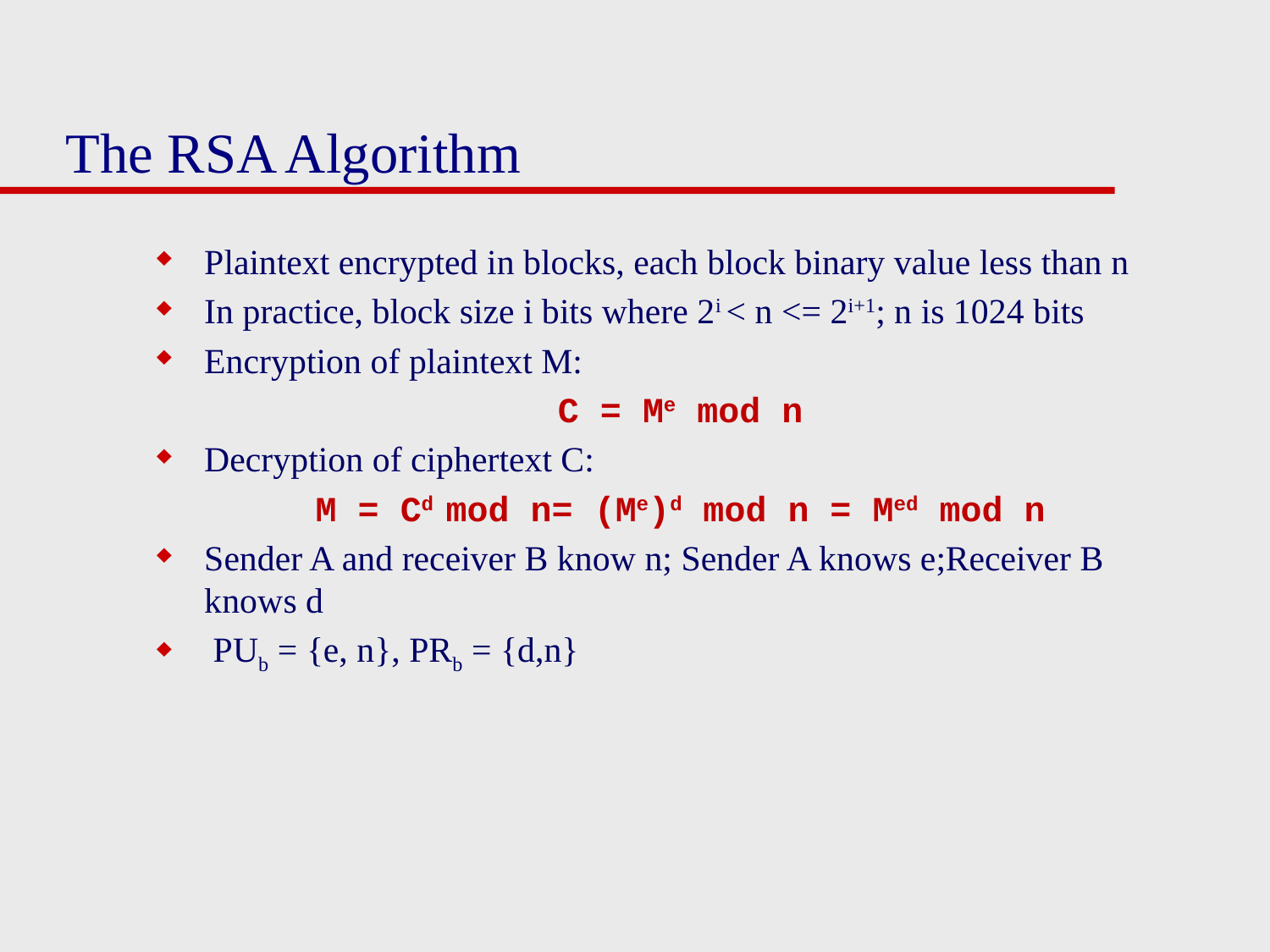

# The RSA Algorithm
Plaintext encrypted in blocks, each block binary value less than n
In practice, block size i bits where 2i < n <= 2i+1; n is 1024 bits
Encryption of plaintext M:
C = Me mod n
Decryption of ciphertext C:
M = Cd mod n= (Me)d mod n = Med mod n
Sender A and receiver B know n; Sender A knows e;Receiver B knows d
 PUb = {e, n}, PRb = {d,n}